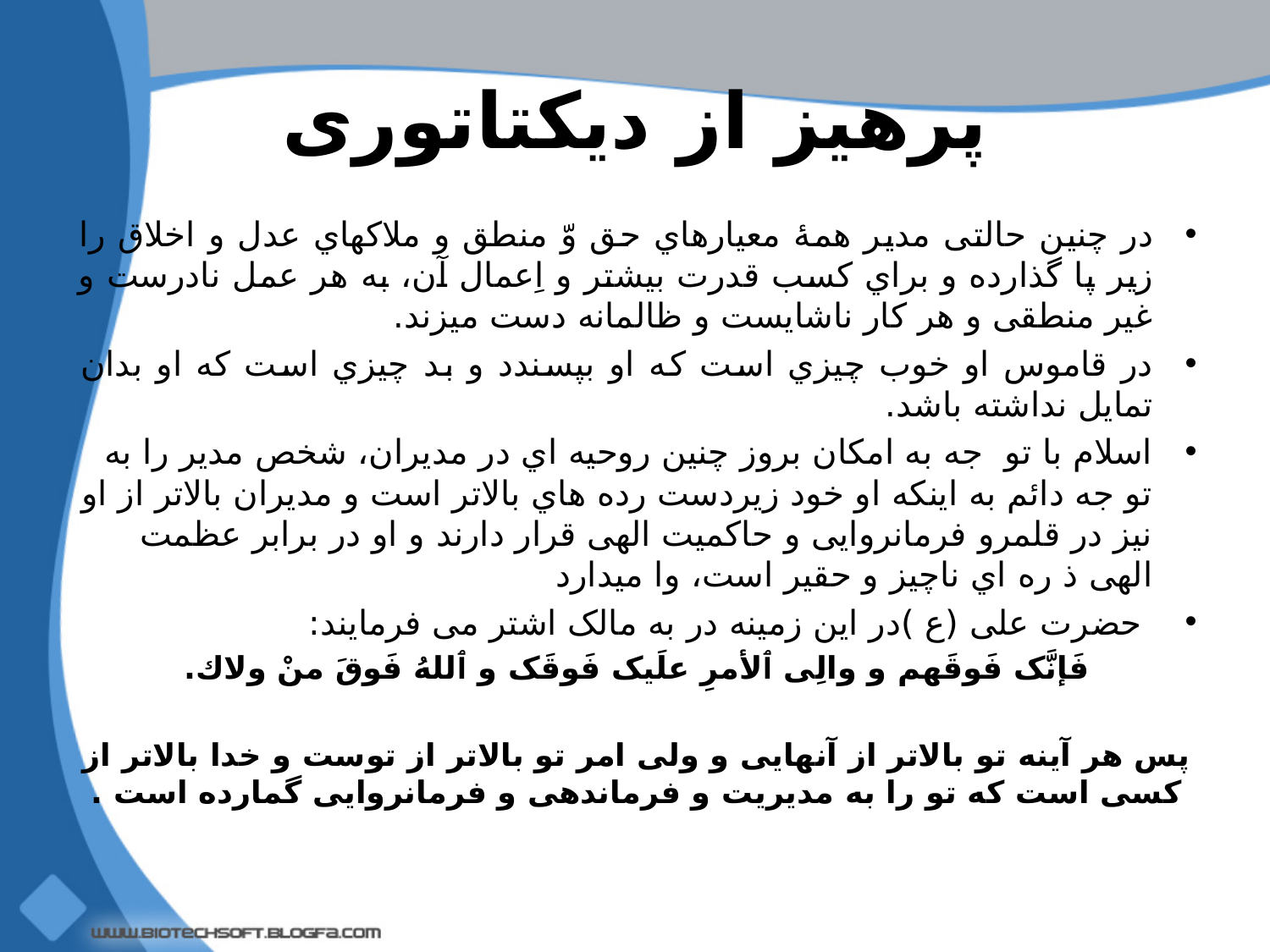

# پرهیز از دیکتاتوری
در چنین حالتی مدیر همۀ معیارهاي حق وّ منطق و ملاکهاي عدل و اخلاق را زیر پا گذارده و براي کسب قدرت بیشتر و اِعمال آن، به هر عمل نادرست و غیر منطقی و هر کار ناشایست و ظالمانه دست میزند.
در قاموس او خوب چیزي است که او بپسندد و بد چیزي است که او بدان تمایل نداشته باشد.
اسلام با تو  جه به امکان بروز چنین روحیه اي در مدیران، شخص مدیر را به تو جه دائم به اینکه او خود زیردست رده هاي بالاتر است و مدیران بالاتر از او نیز در قلمرو فرمانروایی و حاکمیت الهی قرار دارند و او در برابر عظمت الهی ذ ره اي ناچیز و حقیر است، وا میدارد
 حضرت علی (ع )در این زمینه در به مالک اشتر می فرمایند:
فَإنَّک فَوقَهم و والِی ٱلأمرِ علَیک فَوقَک و ٱللهُ فَوقَ منْ ولاك.

پس هر آینه تو بالاتر از آنهایی و ولی امر تو بالاتر از توست و خدا بالاتر از کسی است که تو را به مدیریت و فرماندهی و فرمانروایی گمارده است .